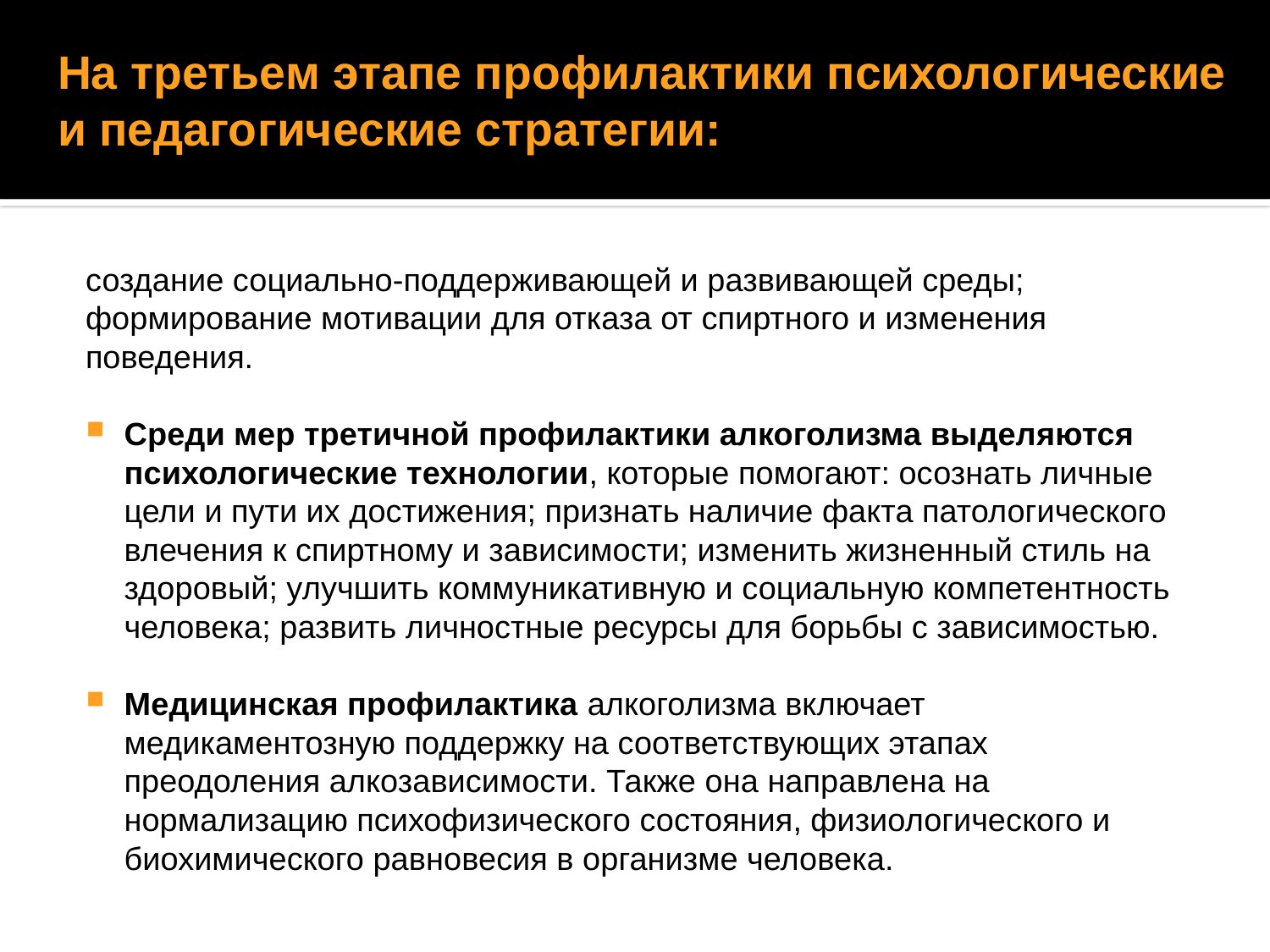

# На третьем этапе профилактики психологические и педагогические стратегии:
создание социально-поддерживающей и развивающей среды; формирование мотивации для отказа от спиртного и изменения поведения.

Среди мер третичной профилактики алкоголизма выделяются психологические технологии, которые помогают: осознать личные цели и пути их достижения; признать наличие факта патологического влечения к спиртному и зависимости; изменить жизненный стиль на здоровый; улучшить коммуникативную и социальную компетентность человека; развить личностные ресурсы для борьбы с зависимостью.

Медицинская профилактика алкоголизма включает медикаментозную поддержку на соответствующих этапах преодоления алкозависимости. Также она направлена на нормализацию психофизического состояния, физиологического и биохимического равновесия в организме человека.